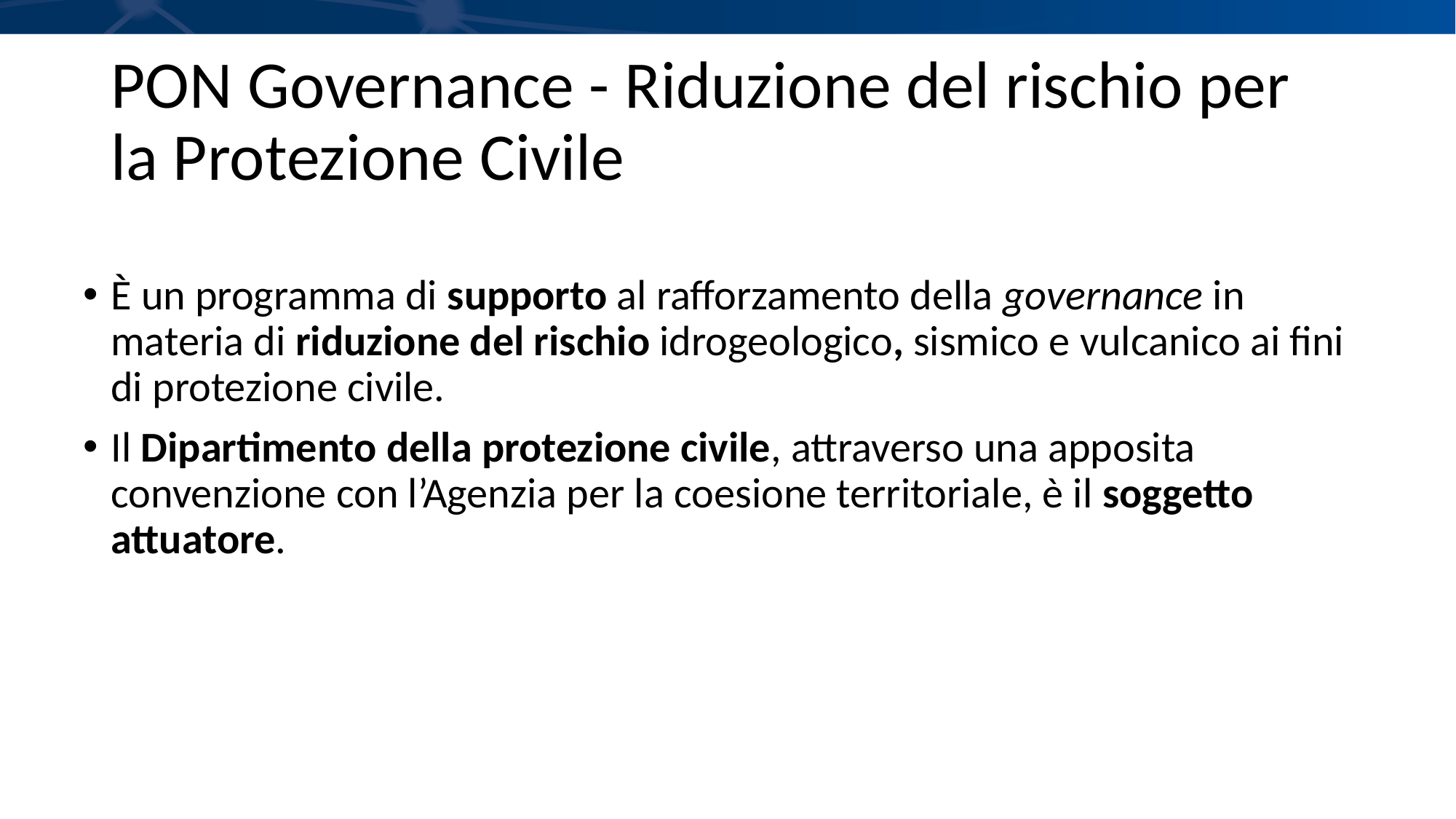

# PON Governance - Riduzione del rischio per la Protezione Civile
È un programma di supporto al rafforzamento della governance in materia di riduzione del rischio idrogeologico, sismico e vulcanico ai fini di protezione civile.
Il Dipartimento della protezione civile, attraverso una apposita convenzione con l’Agenzia per la coesione territoriale, è il soggetto attuatore.